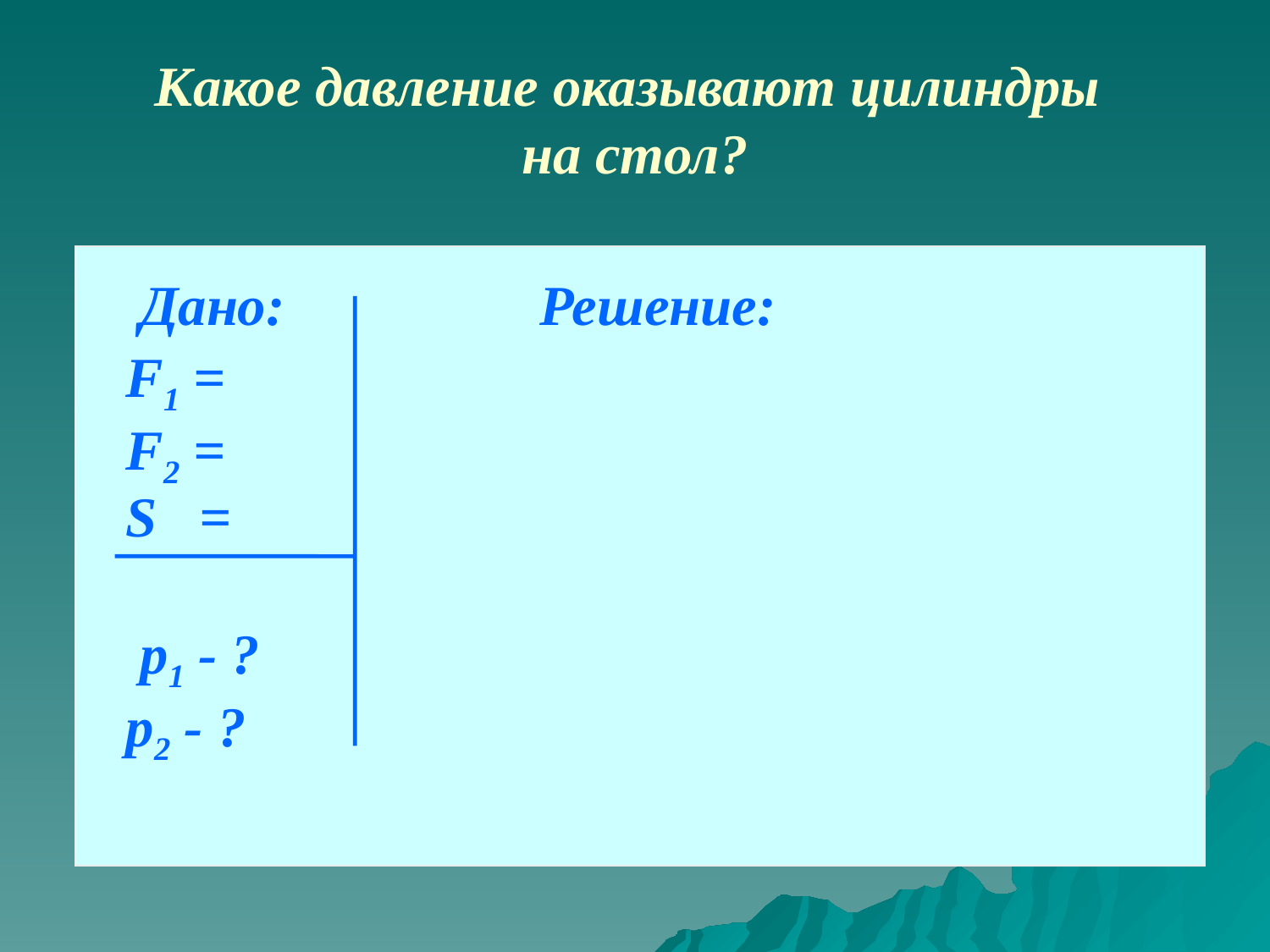

# Какое давление оказывают цилиндры на стол?

   Дано:                  Решение:
  F1 =
  F2 =
  S   =

   p1 - ?
  p2 - ?